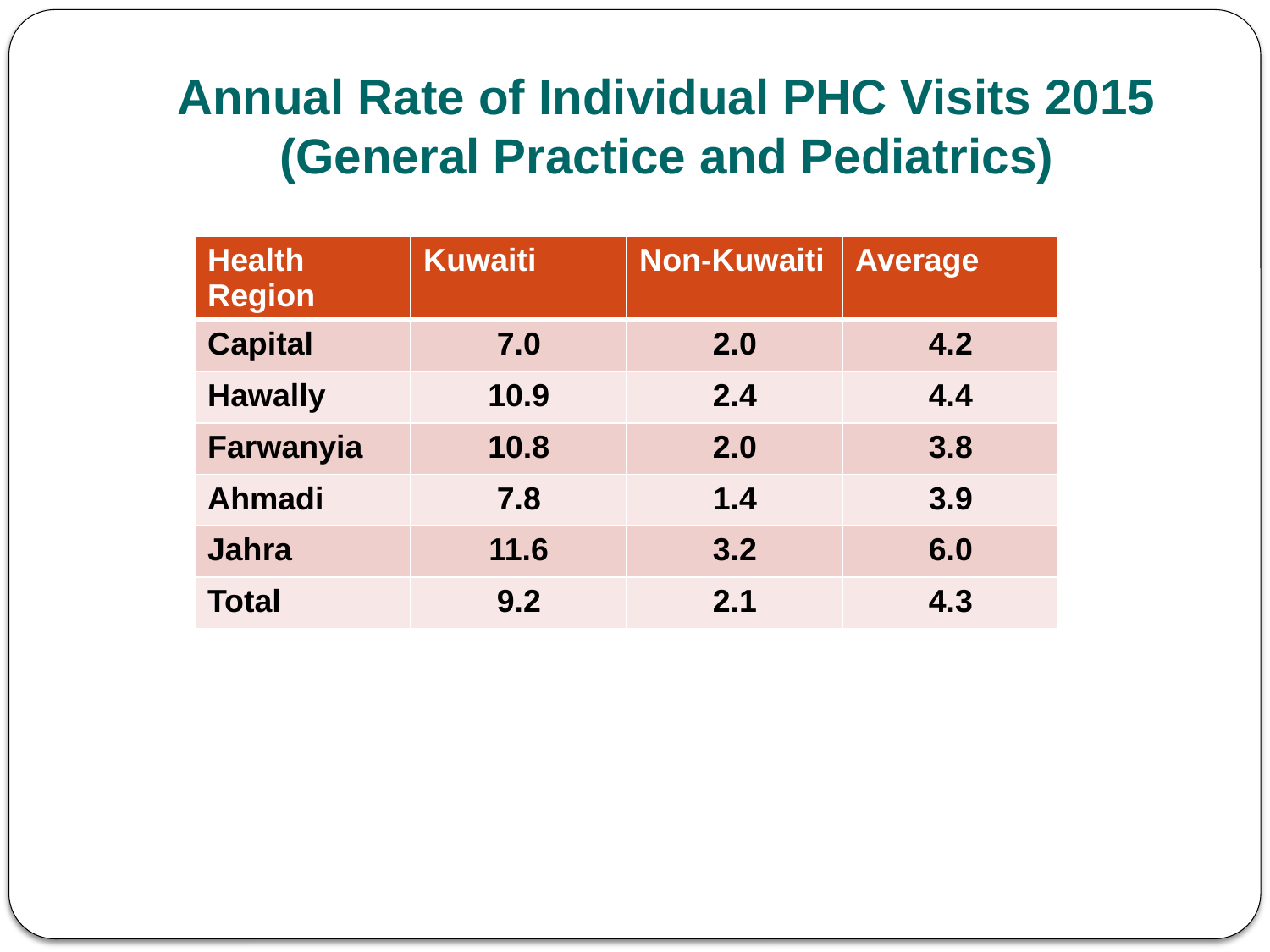

# Annual Rate of Individual PHC Visits 2015 (General Practice and Pediatrics)
| Health Region | Kuwaiti | Non-Kuwaiti | Average |
| --- | --- | --- | --- |
| Capital | 7.0 | 2.0 | 4.2 |
| Hawally | 10.9 | 2.4 | 4.4 |
| Farwanyia | 10.8 | 2.0 | 3.8 |
| Ahmadi | 7.8 | 1.4 | 3.9 |
| Jahra | 11.6 | 3.2 | 6.0 |
| Total | 9.2 | 2.1 | 4.3 |